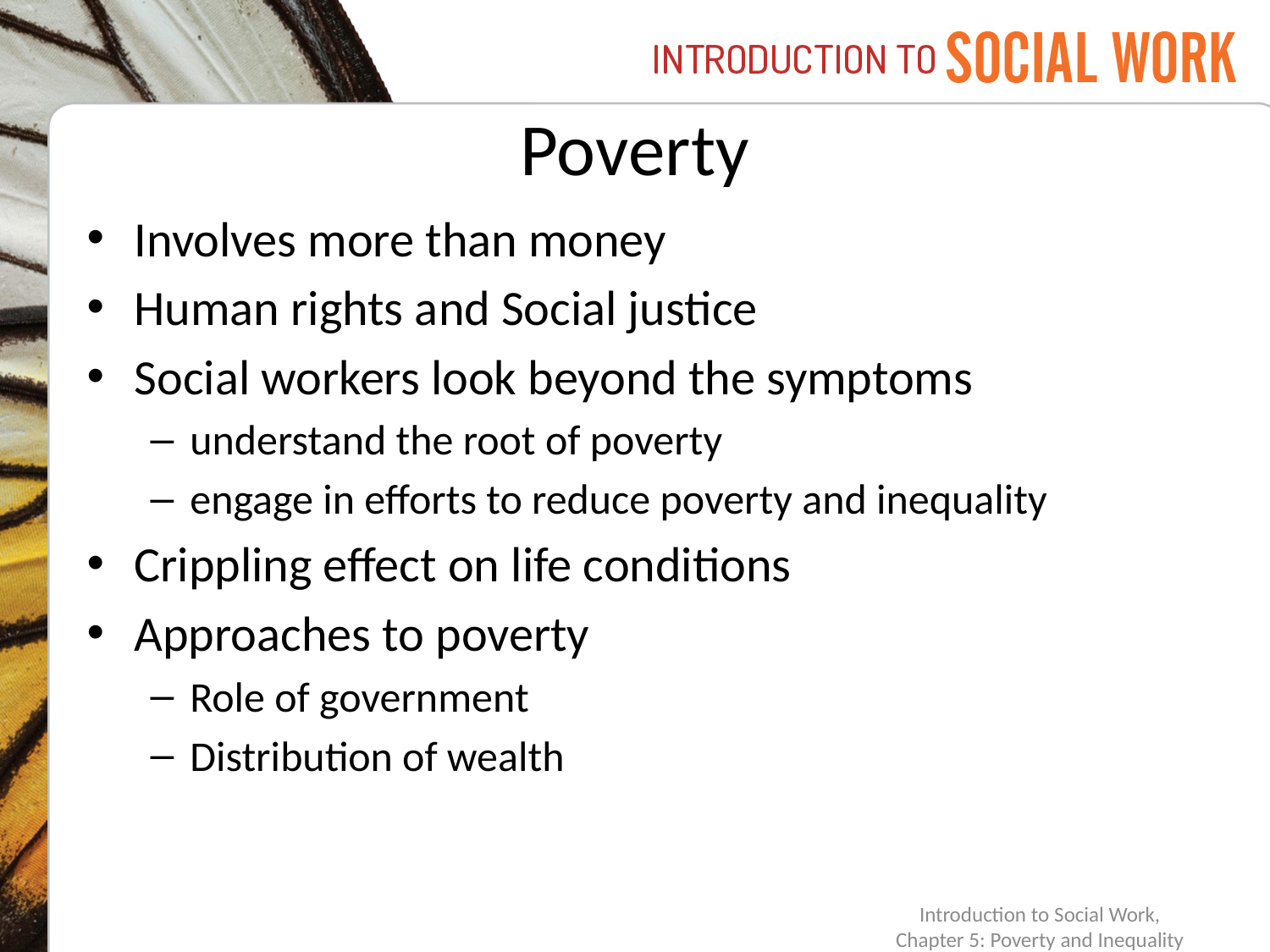

# Poverty
Involves more than money
Human rights and Social justice
Social workers look beyond the symptoms
understand the root of poverty
engage in efforts to reduce poverty and inequality
Crippling effect on life conditions
Approaches to poverty
Role of government
Distribution of wealth
Introduction to Social Work,
Chapter 5: Poverty and Inequality